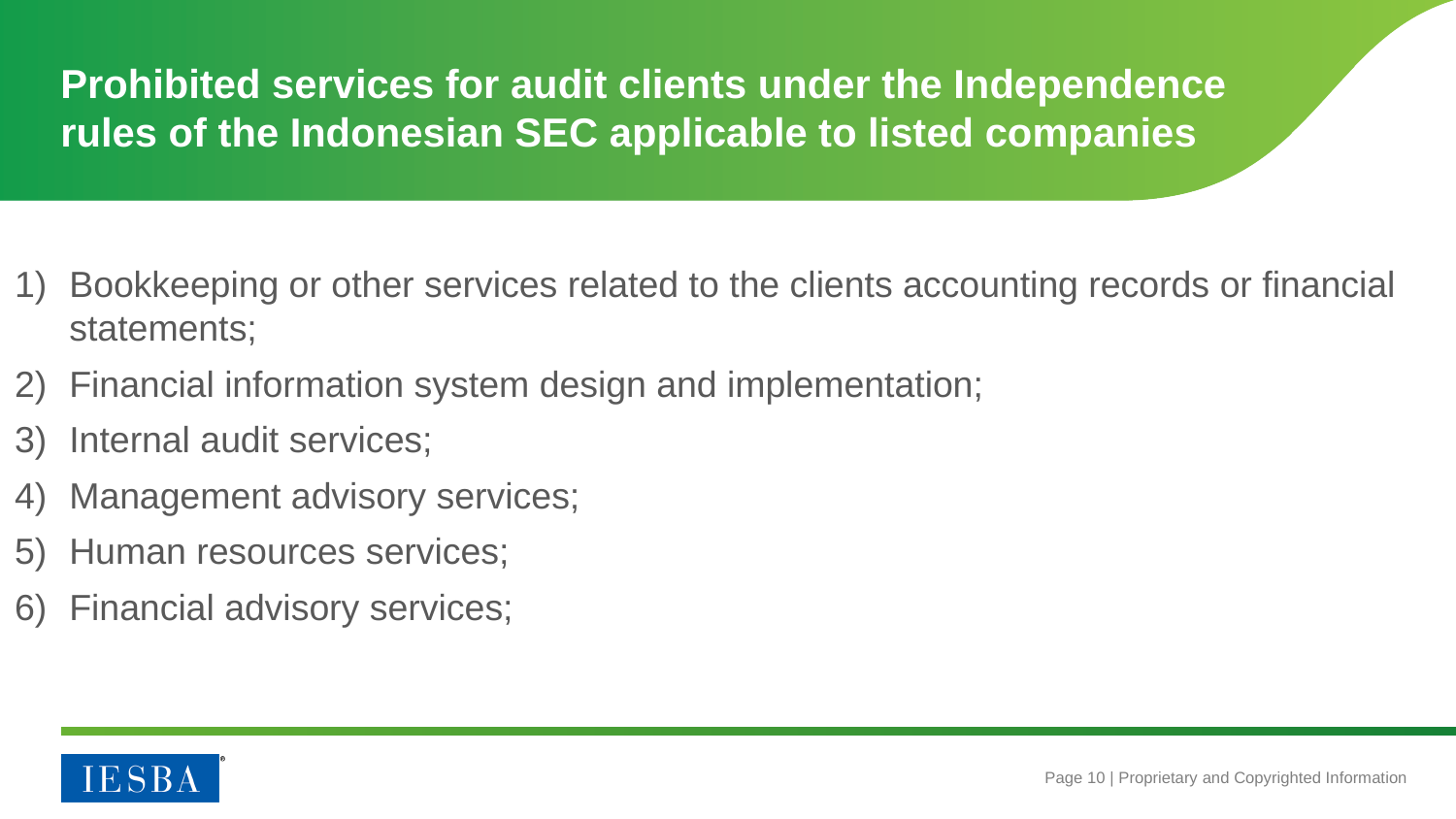

# Prohibited services for audit clients under the Independence rules of the Indonesian SEC applicable to listed companies

Bookkeeping or other services related to the clients accounting records or financial statements;
Financial information system design and implementation;
Internal audit services;
Management advisory services;
Human resources services;
Financial advisory services;